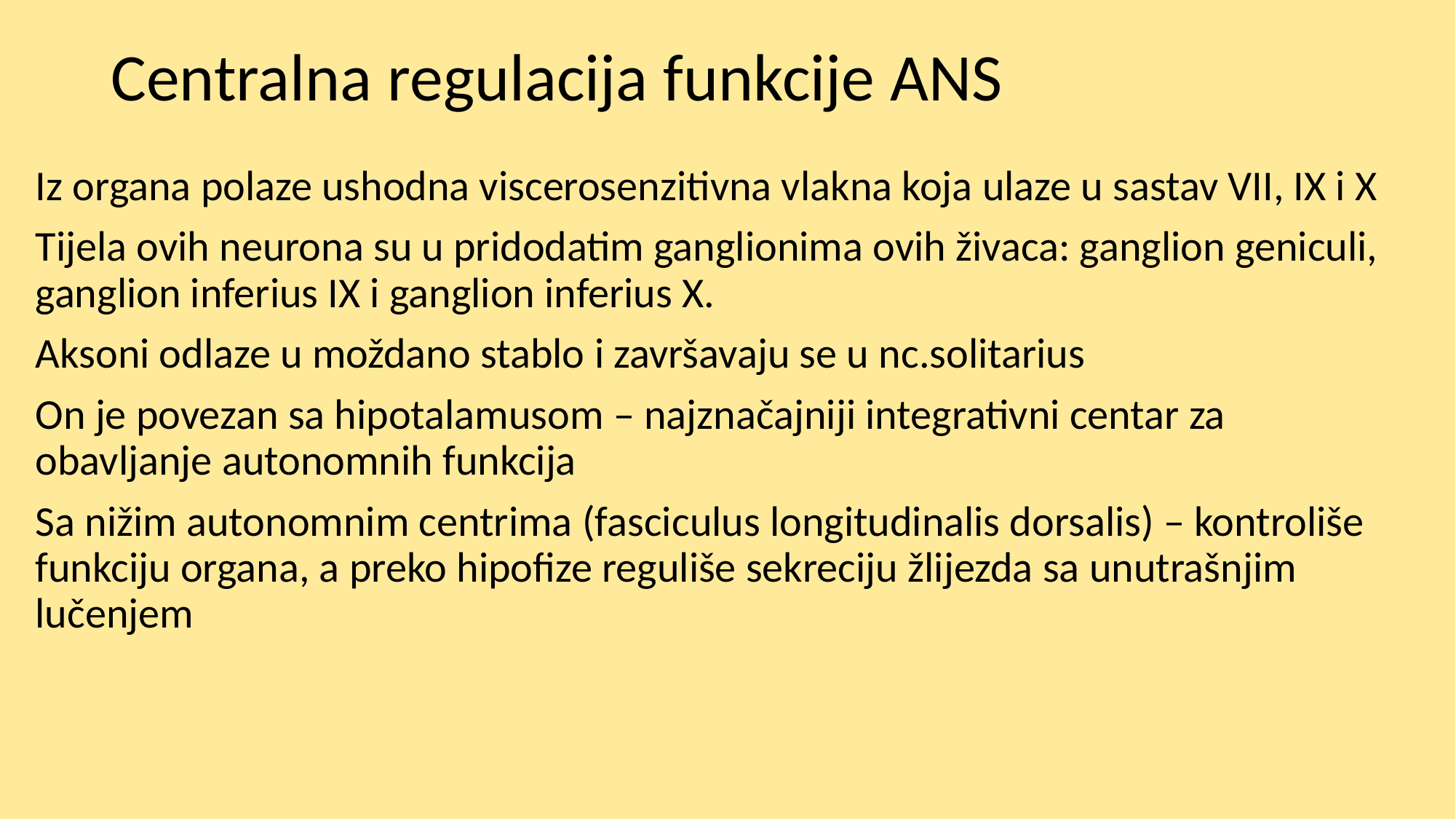

# Centralna regulacija funkcije ANS
Iz organa polaze ushodna viscerosenzitivna vlakna koja ulaze u sastav VII, IX i X
Tijela ovih neurona su u pridodatim ganglionima ovih živaca: ganglion geniculi, ganglion inferius IX i ganglion inferius X.
Aksoni odlaze u moždano stablo i završavaju se u nc.solitarius
On je povezan sa hipotalamusom – najznačajniji integrativni centar za obavljanje autonomnih funkcija
Sa nižim autonomnim centrima (fasciculus longitudinalis dorsalis) – kontroliše funkciju organa, a preko hipofize reguliše sekreciju žlijezda sa unutrašnjim lučenjem